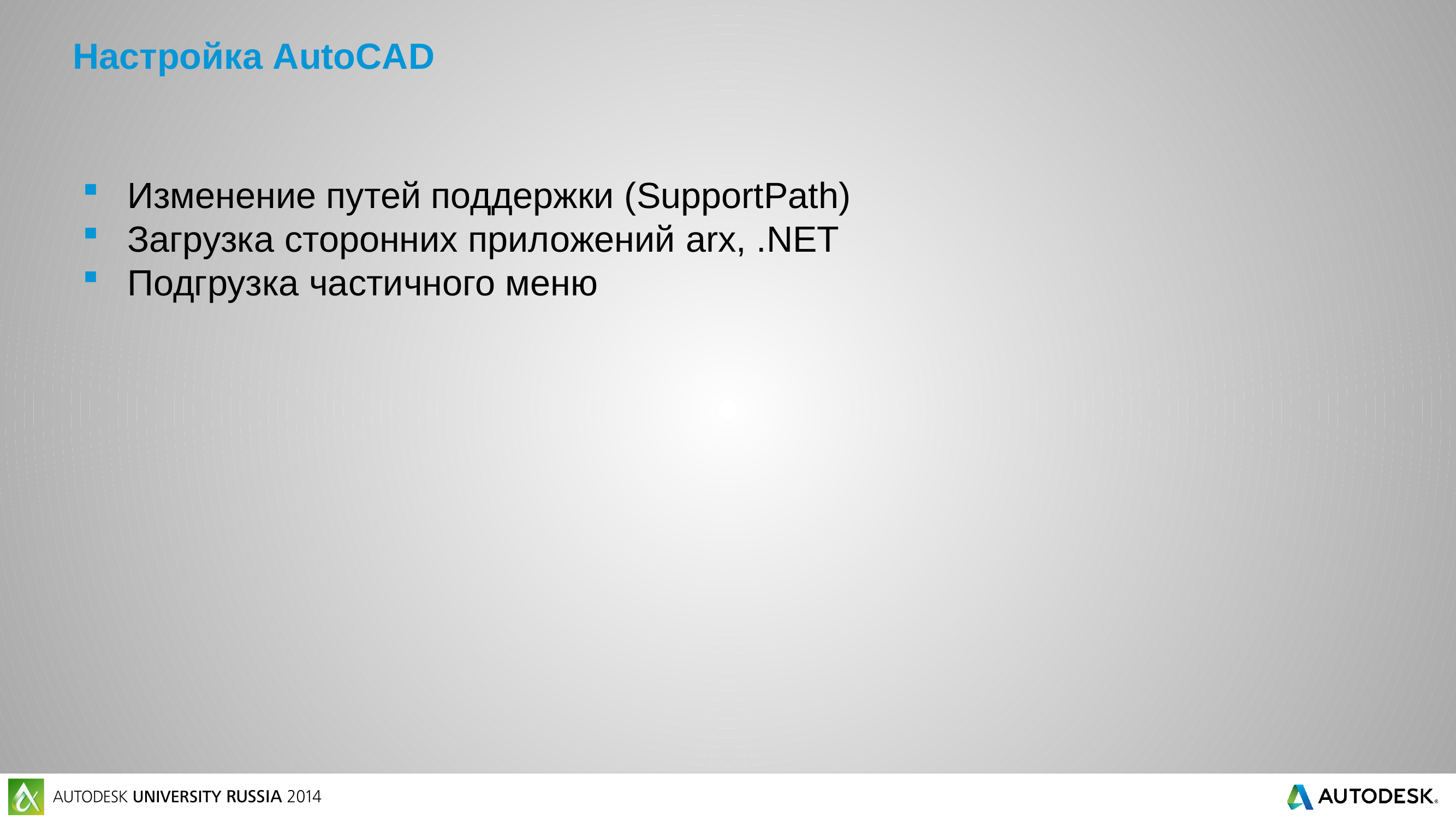

# Настройка AutoCAD
Изменение путей поддержки (SupportPath)
Загрузка сторонних приложений arx, .NET
Подгрузка частичного меню